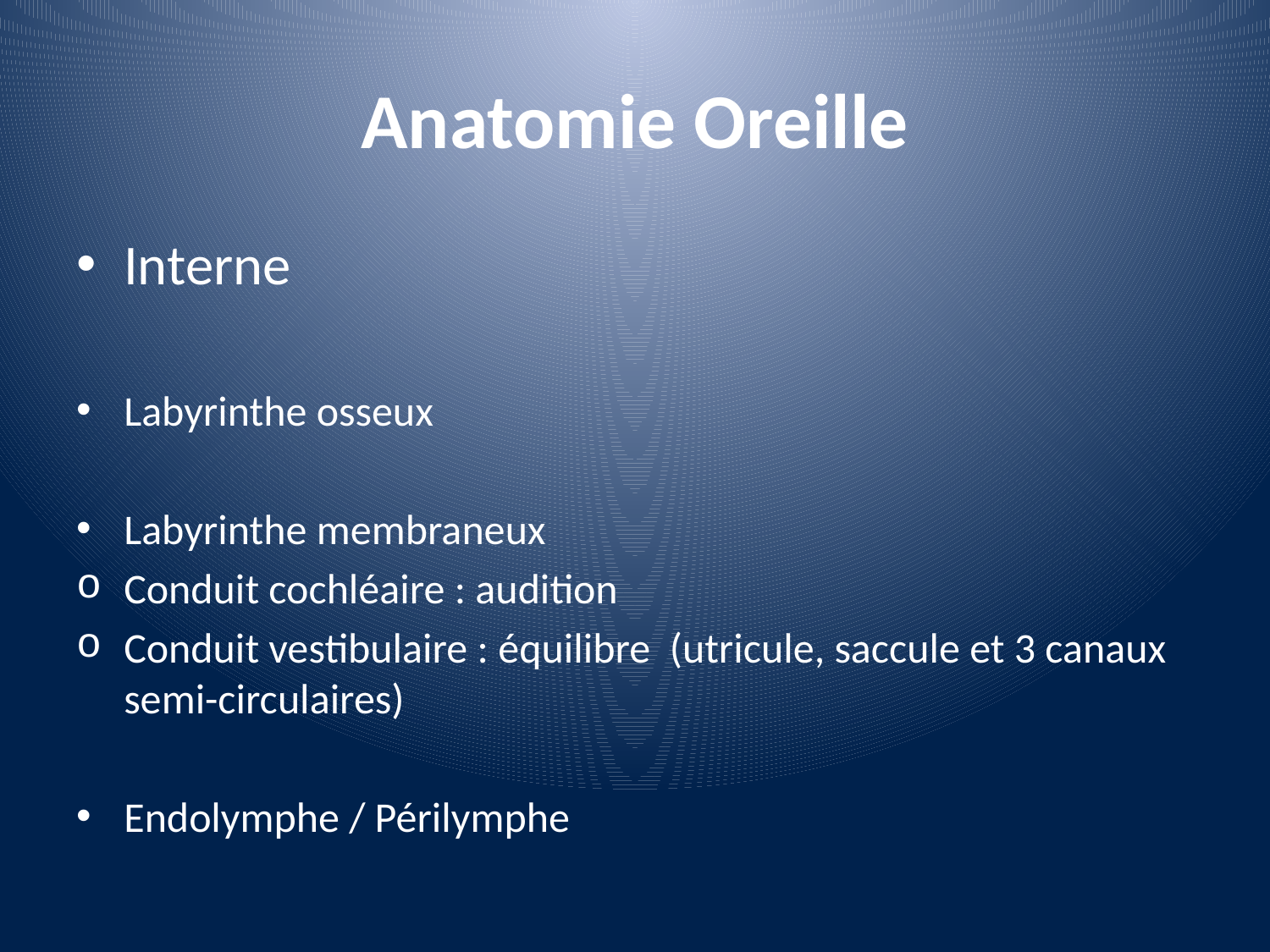

# Anatomie Oreille
Interne

Labyrinthe osseux

Labyrinthe membraneux
Conduit cochléaire : audition
Conduit vestibulaire : équilibre  (utricule, saccule et 3 canaux semi-circulaires)

Endolymphe / Périlymphe